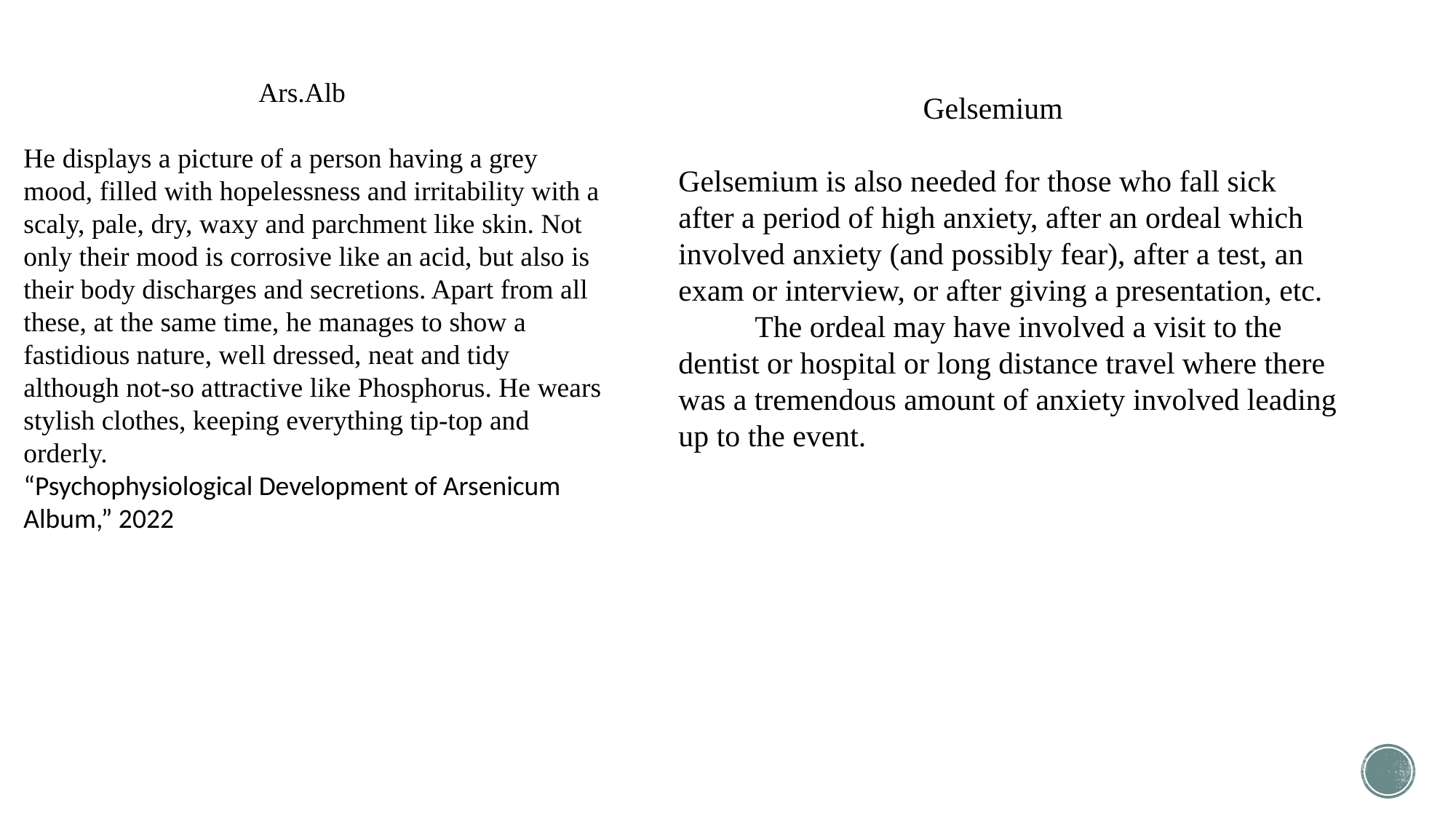

Ars.Alb

He displays a picture of a person having a grey mood, filled with hopelessness and irritability with a scaly, pale, dry, waxy and parchment like skin. Not only their mood is corrosive like an acid, but also is their body discharges and secretions. Apart from all these, at the same time, he manages to show a fastidious nature, well dressed, neat and tidy although not-so attractive like Phosphorus. He wears stylish clothes, keeping everything tip-top and orderly.
“Psychophysiological Development of Arsenicum Album,” 2022
                                Gelsemium

Gelsemium is also needed for those who fall sick after a period of high anxiety, after an ordeal which involved anxiety (and possibly fear), after a test, an exam or interview, or after giving a presentation, etc.
          The ordeal may have involved a visit to the dentist or hospital or long distance travel where there was a tremendous amount of anxiety involved leading up to the event.